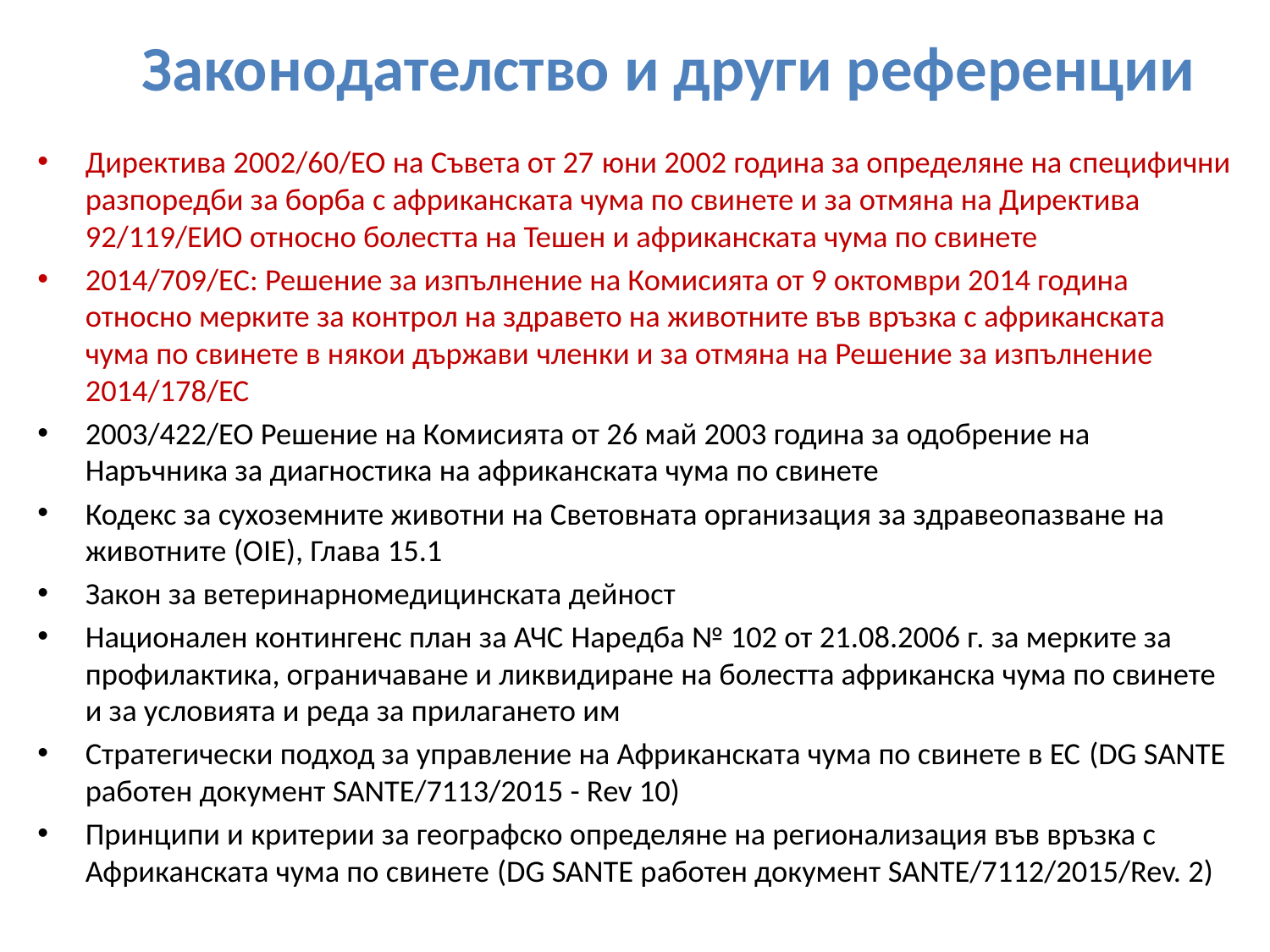

# Законодателство и други референции
Директива 2002/60/ЕО на Съвета от 27 юни 2002 година за определяне на специфични разпоредби за борба с африканската чума по свинете и за отмяна на Директива 92/119/EИО относно болестта на Тешен и африканската чума по свинете
2014/709/EC: Решение за изпълнение на Комисията от 9 октомври 2014 година относно мерките за контрол на здравето на животните във връзка с африканската чума по свинете в някои държави членки и за отмяна на Решение за изпълнение 2014/178/ЕС
2003/422/EO Решение на Комисията от 26 май 2003 година за одобрение на Наръчника за диагностика на африканската чума по свинете
Кодекс за сухоземните животни на Световната организация за здравеопазване на животните (OIE), Глава 15.1
Закон за ветеринарномедицинската дейност
Национален контингенс план за АЧС Наредба № 102 от 21.08.2006 г. за мерките за профилактика, ограничаване и ликвидиране на болестта африканска чума по свинете и за условията и реда за прилагането им
Стратегически подход за управление на Африканската чума по свинете в ЕС (DG SANTE работен документ SANTE/7113/2015 - Rev 10)
Принципи и критерии за географско определяне на регионализация във връзка с Африканската чума по свинете (DG SANTE работен документ SANTE/7112/2015/Rev. 2)